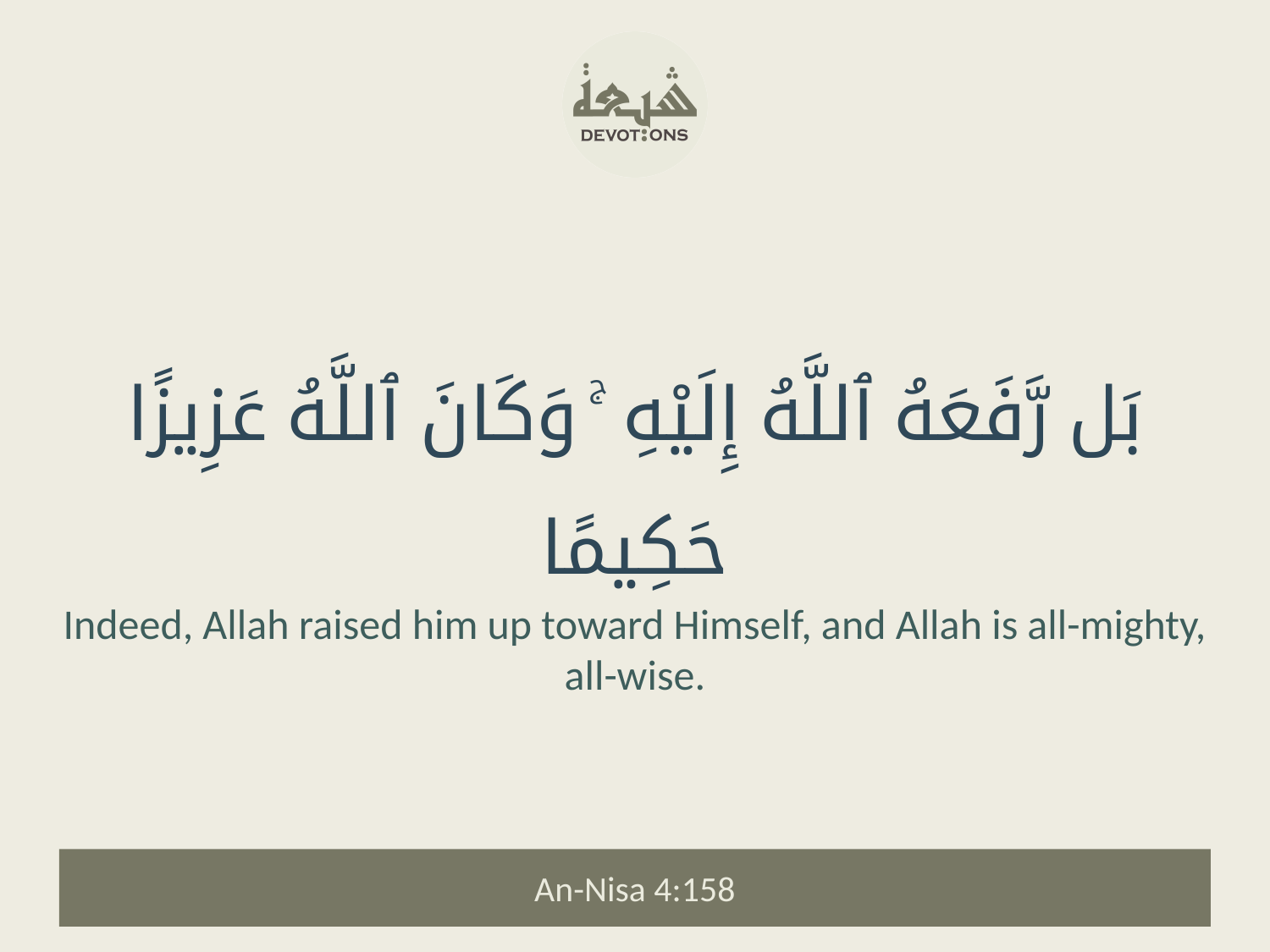

بَل رَّفَعَهُ ٱللَّهُ إِلَيْهِ ۚ وَكَانَ ٱللَّهُ عَزِيزًا حَكِيمًا
Indeed, Allah raised him up toward Himself, and Allah is all-mighty, all-wise.
An-Nisa 4:158